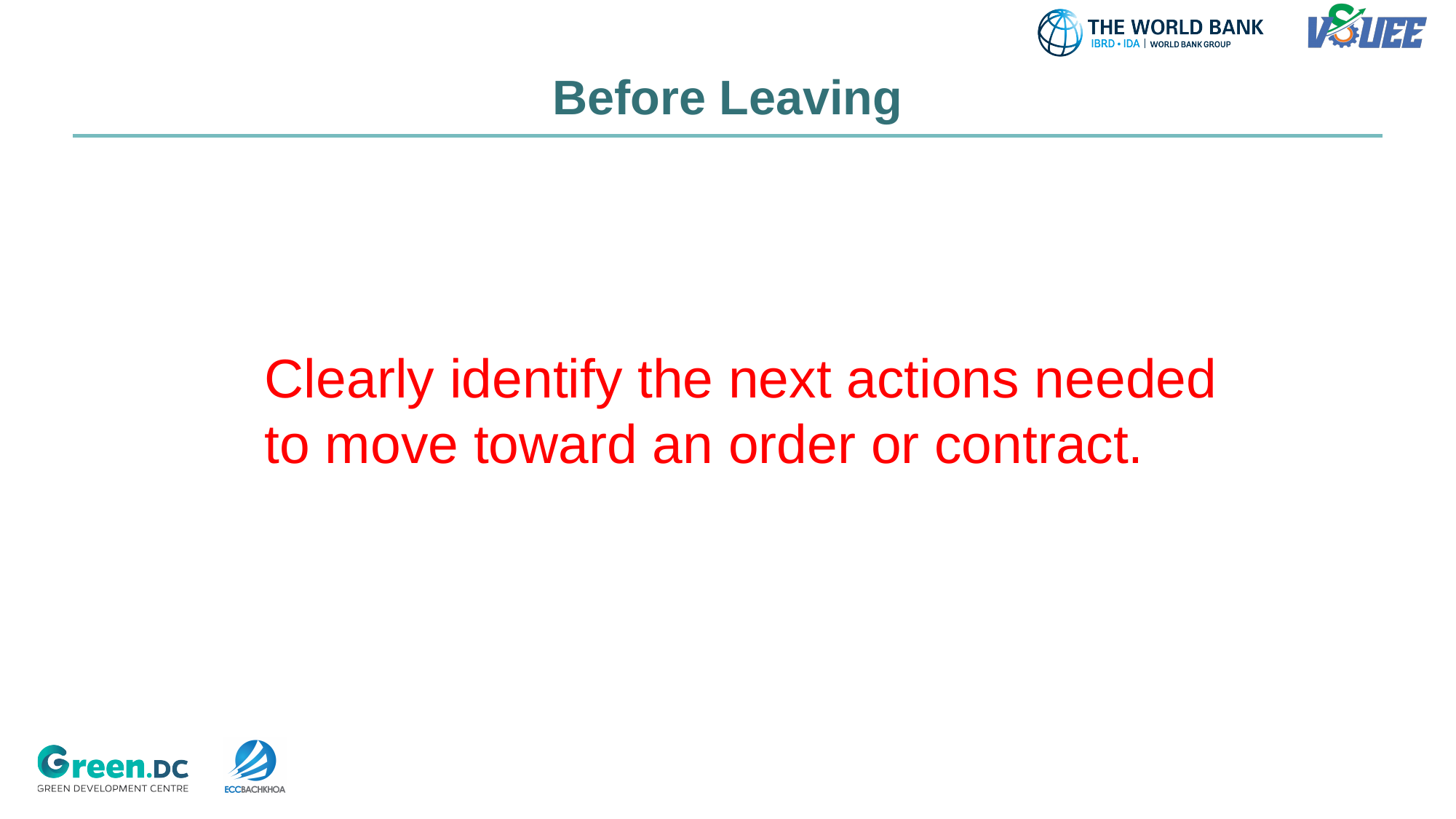

# Before Leaving
Clearly identify the next actions needed to move toward an order or contract.